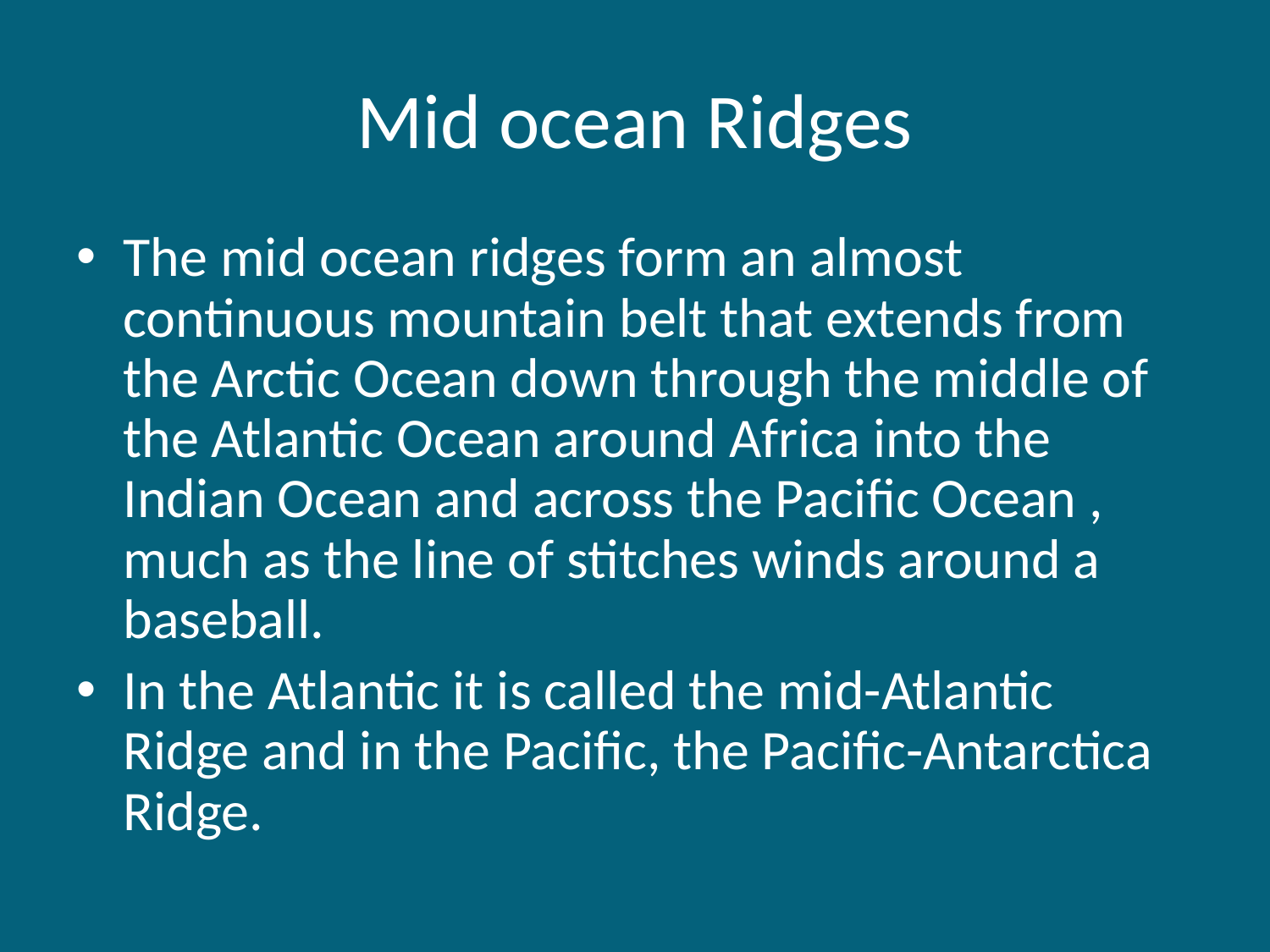

# Mid ocean Ridges
The mid ocean ridges form an almost continuous mountain belt that extends from the Arctic Ocean down through the middle of the Atlantic Ocean around Africa into the Indian Ocean and across the Pacific Ocean , much as the line of stitches winds around a baseball.
In the Atlantic it is called the mid-Atlantic Ridge and in the Pacific, the Pacific-Antarctica Ridge.